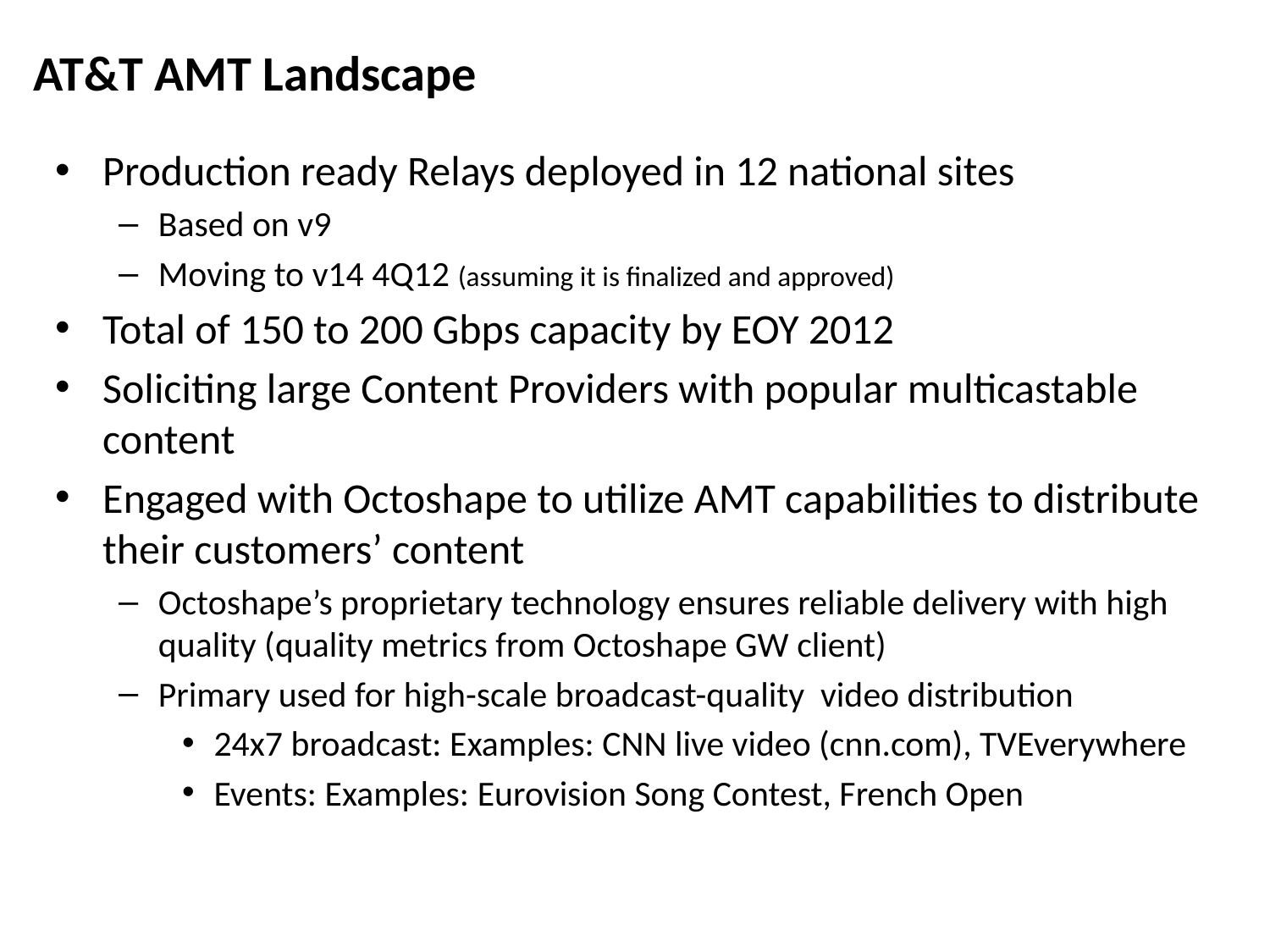

# AT&T AMT Landscape
Production ready Relays deployed in 12 national sites
Based on v9
Moving to v14 4Q12 (assuming it is finalized and approved)
Total of 150 to 200 Gbps capacity by EOY 2012
Soliciting large Content Providers with popular multicastable content
Engaged with Octoshape to utilize AMT capabilities to distribute their customers’ content
Octoshape’s proprietary technology ensures reliable delivery with high quality (quality metrics from Octoshape GW client)
Primary used for high-scale broadcast-quality  video distribution
24x7 broadcast: Examples: CNN live video (cnn.com), TVEverywhere
Events: Examples: Eurovision Song Contest, French Open